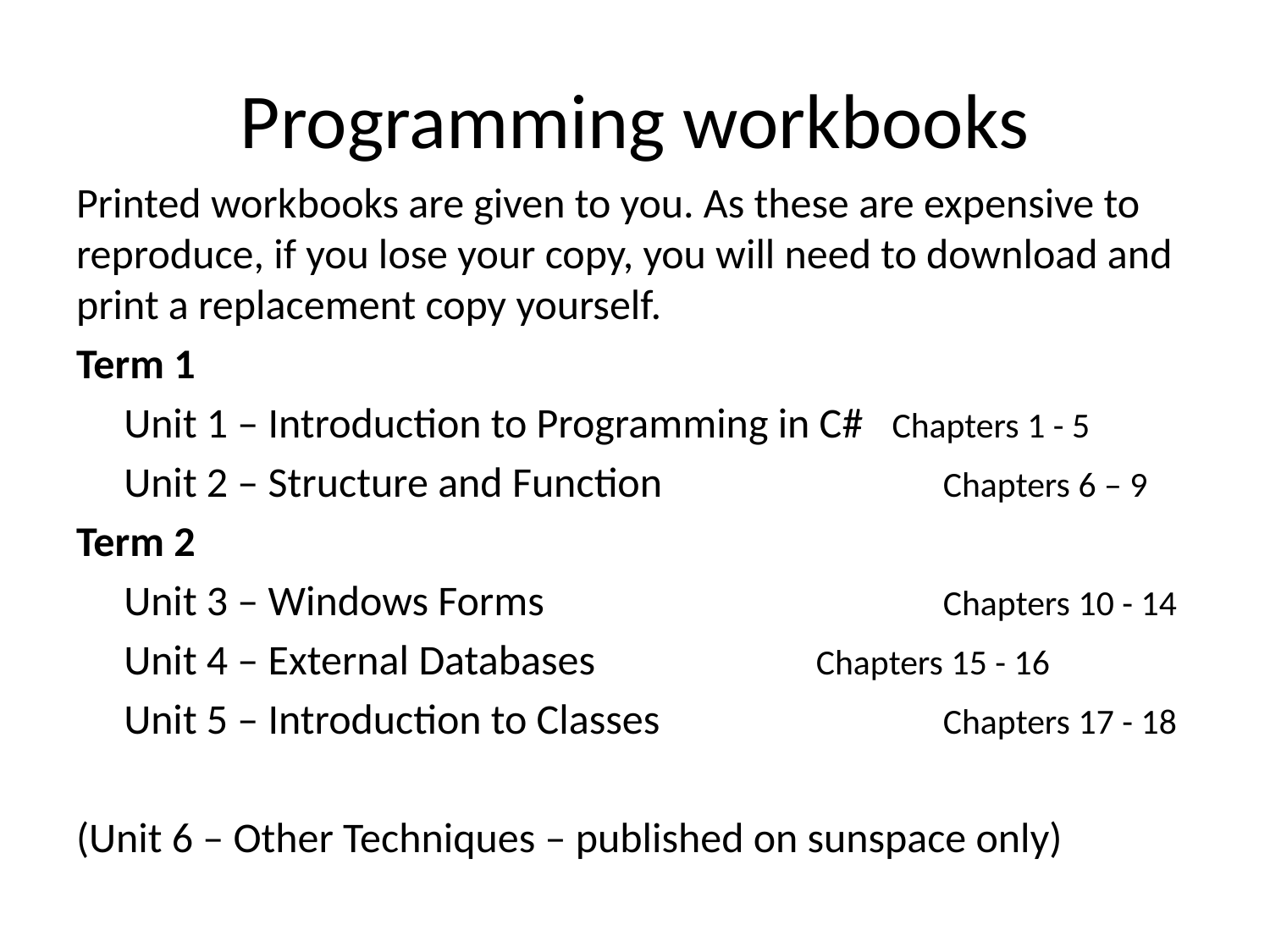

# Programming workbooks
Printed workbooks are given to you. As these are expensive to reproduce, if you lose your copy, you will need to download and print a replacement copy yourself.
Term 1
	Unit 1 – Introduction to Programming in C#   Chapters 1 - 5
	Unit 2 – Structure and Function		      Chapters 6 – 9
Term 2
	Unit 3 – Windows Forms			      Chapters 10 - 14
	Unit 4 – External Databases		      Chapters 15 - 16
	Unit 5 – Introduction to Classes		      Chapters 17 - 18

(Unit 6 – Other Techniques – published on sunspace only)